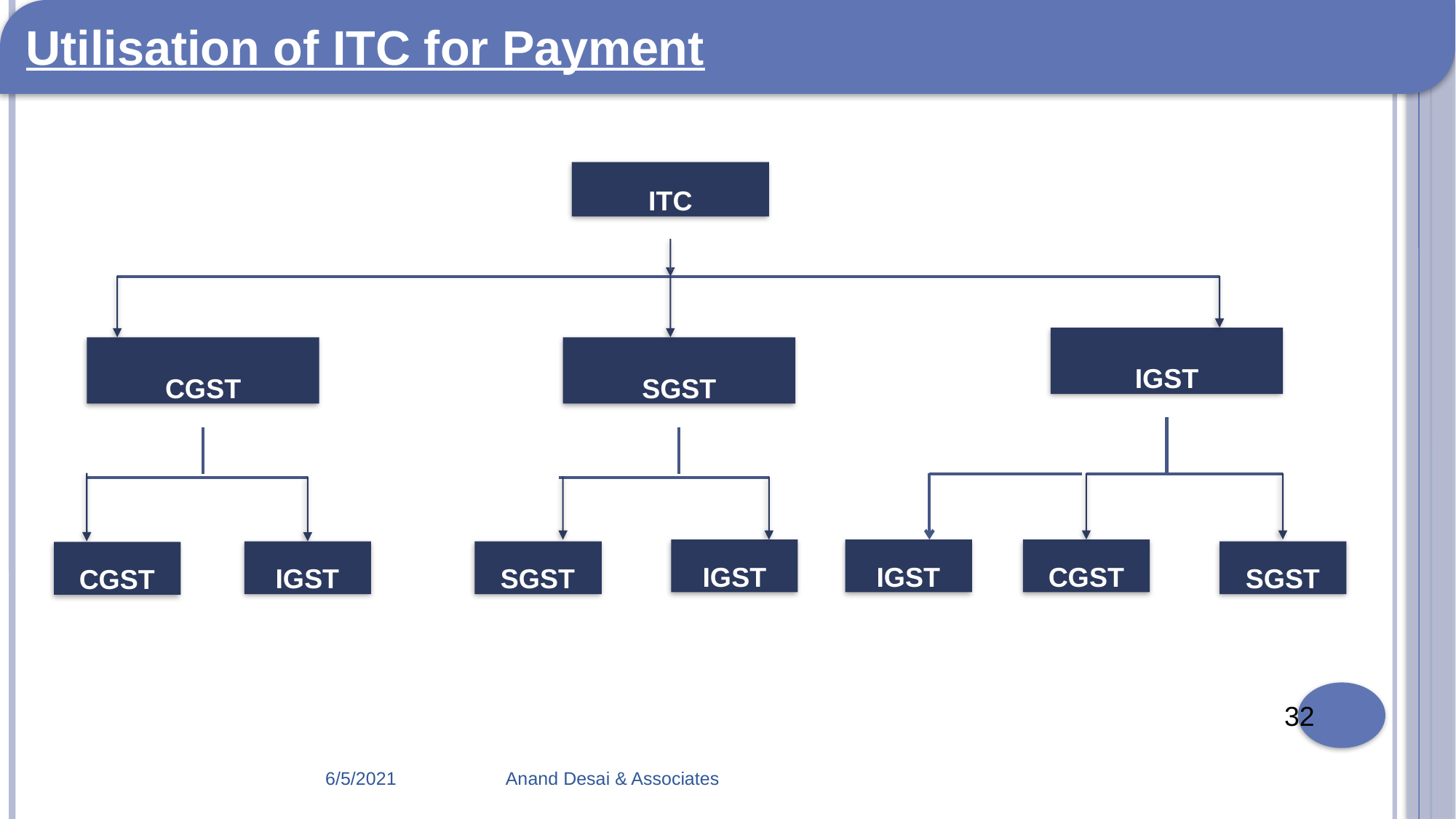

Utilisation of ITC for Payment
ITC

IGST

CGST

SGST

IGST
IGST
CGST
IGST
SGST
SGST
CGST
32
6/5/2021
Anand Desai & Associates